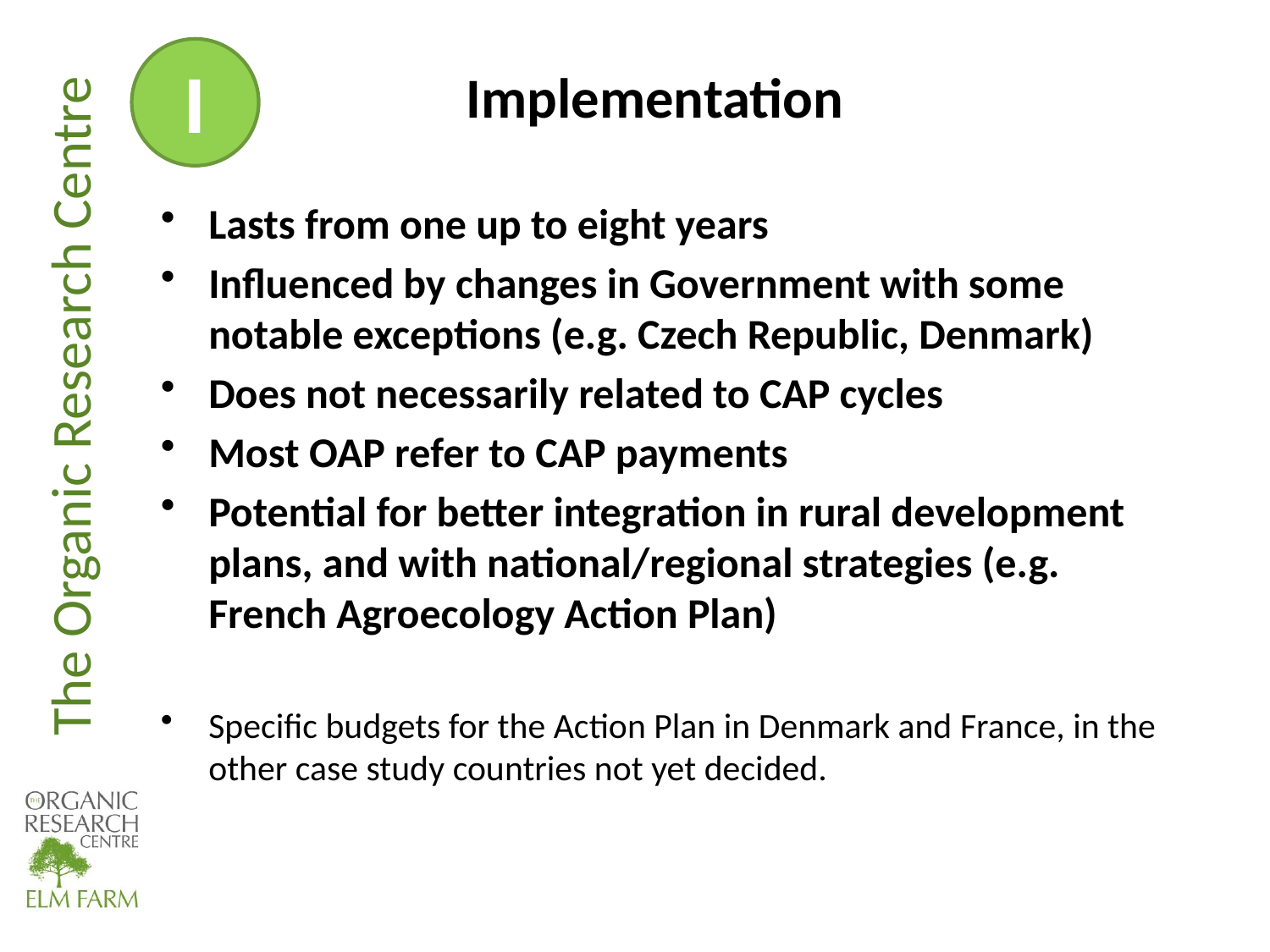

# Implementation
I
Lasts from one up to eight years
Influenced by changes in Government with some notable exceptions (e.g. Czech Republic, Denmark)
Does not necessarily related to CAP cycles
Most OAP refer to CAP payments
Potential for better integration in rural development plans, and with national/regional strategies (e.g. French Agroecology Action Plan)

Specific budgets for the Action Plan in Denmark and France, in the other case study countries not yet decided.